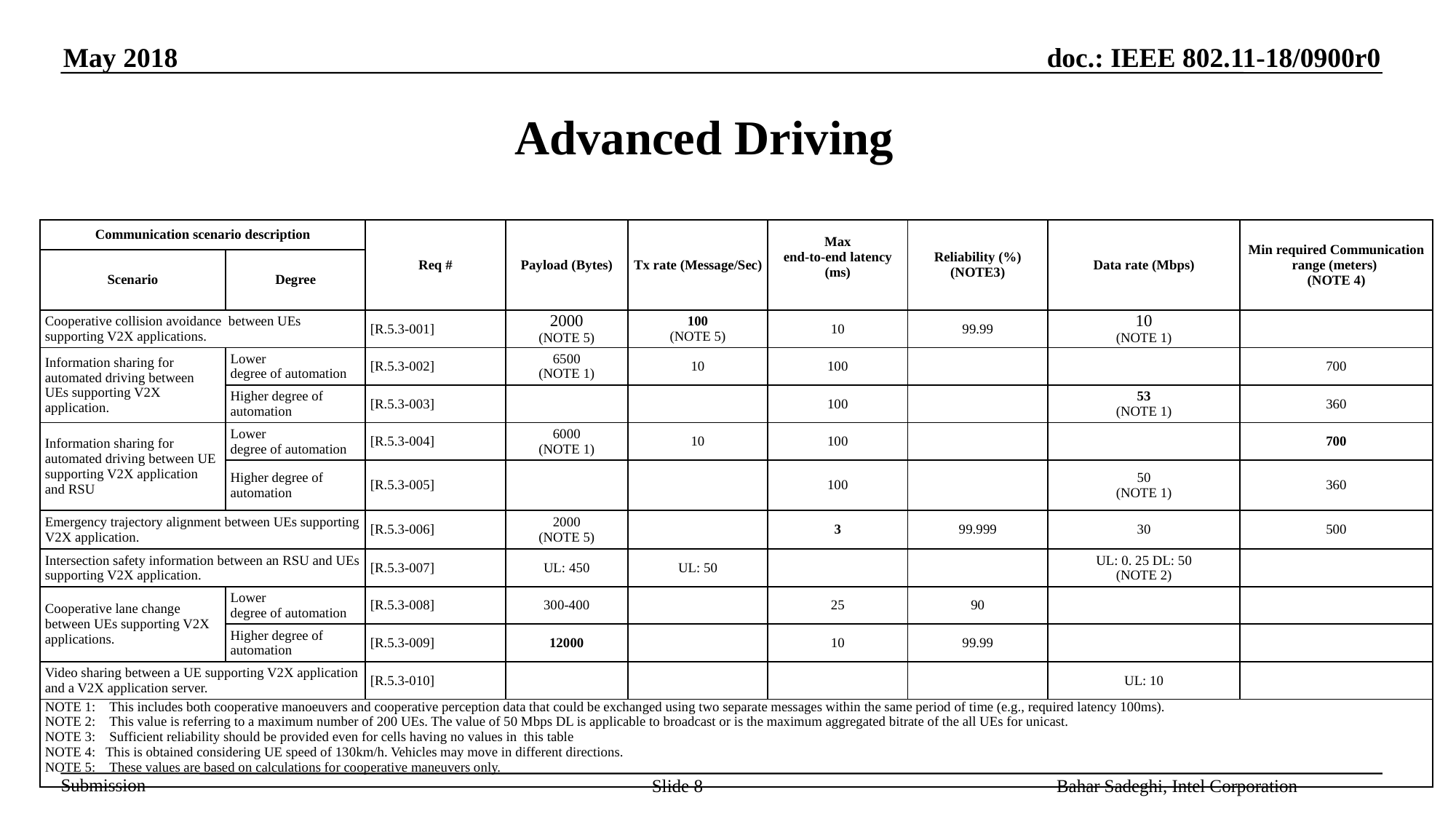

# Advanced Driving
| Communication scenario description |  | Req # | Payload (Bytes) | Tx rate (Message/Sec) | Max end-to-end latency (ms) | Reliability (%) (NOTE3) | Data rate (Mbps) | Min required Communication range (meters) (NOTE 4) |
| --- | --- | --- | --- | --- | --- | --- | --- | --- |
| Scenario | Degree |  |  |  |  |  |  |  |
| Cooperative collision avoidance between UEs supporting V2X applications. |  | [R.5.3-001] | 2000 (NOTE 5) | 100 (NOTE 5) | 10 | 99.99 | 10 (NOTE 1) |  |
| Information sharing for automated driving between UEs supporting V2X application. | Lower degree of automation | [R.5.3-002] | 6500 (NOTE 1) | 10 | 100 |  |  | 700 |
|  | Higher degree of automation | [R.5.3-003] |  |  | 100 |  | 53 (NOTE 1) | 360 |
| Information sharing for automated driving between UE supporting V2X application and RSU | Lower degree of automation | [R.5.3-004] | 6000 (NOTE 1) | 10 | 100 |  |  | 700 |
|  | Higher degree of automation | [R.5.3-005] |  |  | 100 |  | 50 (NOTE 1) | 360 |
| Emergency trajectory alignment between UEs supporting V2X application. |  | [R.5.3-006] | 2000 (NOTE 5) |  | 3 | 99.999 | 30 | 500 |
| Intersection safety information between an RSU and UEs supporting V2X application. |  | [R.5.3-007] | UL: 450 | UL: 50 |  |  | UL: 0. 25 DL: 50 (NOTE 2) |  |
| Cooperative lane change between UEs supporting V2X applications. | Lower degree of automation | [R.5.3-008] | 300-400 |  | 25 | 90 |  |  |
|  | Higher degree of automation | [R.5.3-009] | 12000 |  | 10 | 99.99 |  |  |
| Video sharing between a UE supporting V2X application and a V2X application server. |  | [R.5.3-010] |  |  |  |  | UL: 10 |  |
| NOTE 1: This includes both cooperative manoeuvers and cooperative perception data that could be exchanged using two separate messages within the same period of time (e.g., required latency 100ms). NOTE 2: This value is referring to a maximum number of 200 UEs. The value of 50 Mbps DL is applicable to broadcast or is the maximum aggregated bitrate of the all UEs for unicast. NOTE 3: Sufficient reliability should be provided even for cells having no values in this table NOTE 4: This is obtained considering UE speed of 130km/h. Vehicles may move in different directions. NOTE 5: These values are based on calculations for cooperative maneuvers only. |  |  |  |  |  |  |  |  |